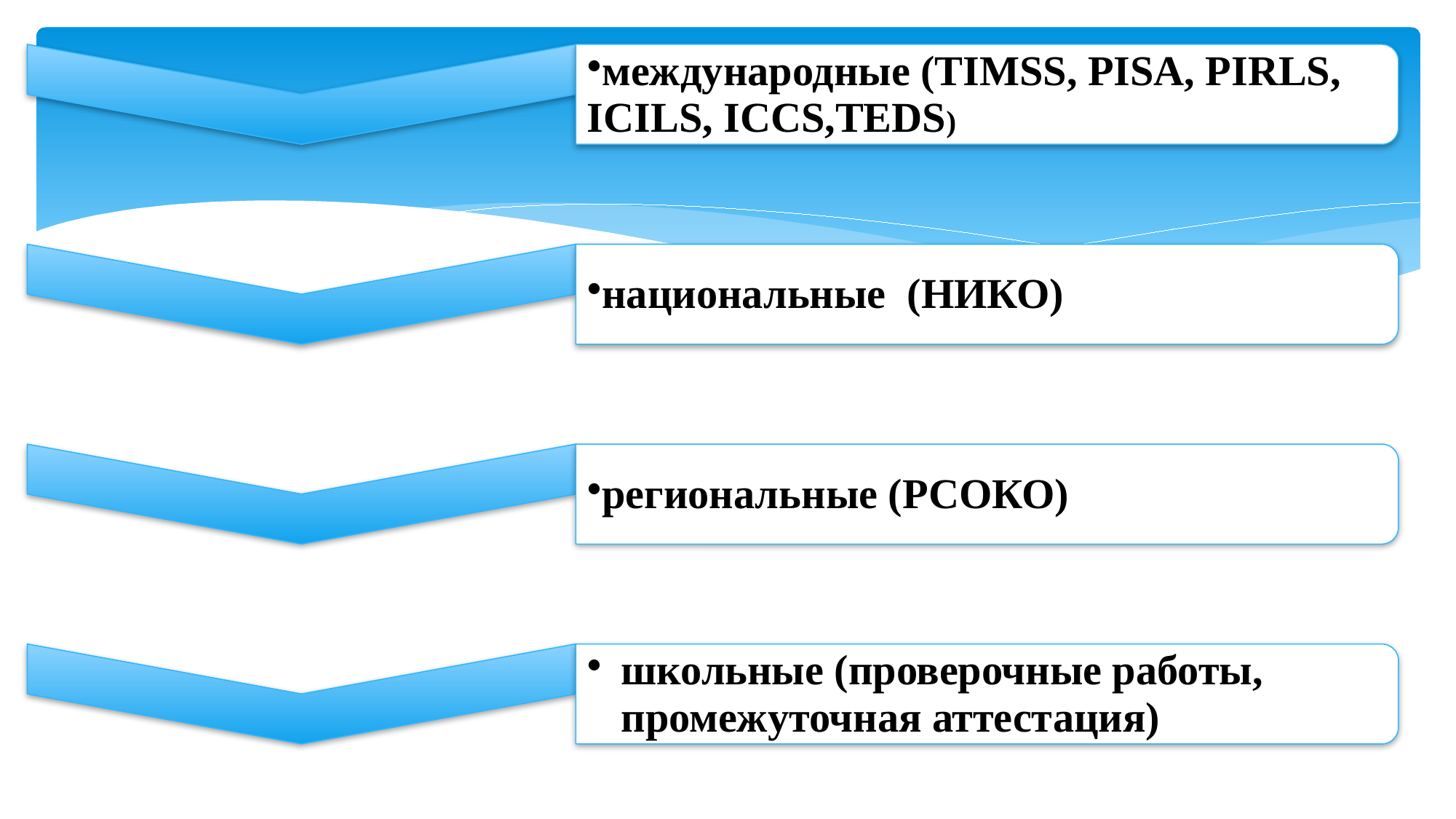

международные (TIMSS, PISA, PIRLS, ICILS, ICCS,TEDS)
национальные  (НИКО)
региональные (РСОКО)
школьные (проверочные работы, промежуточная аттестация)